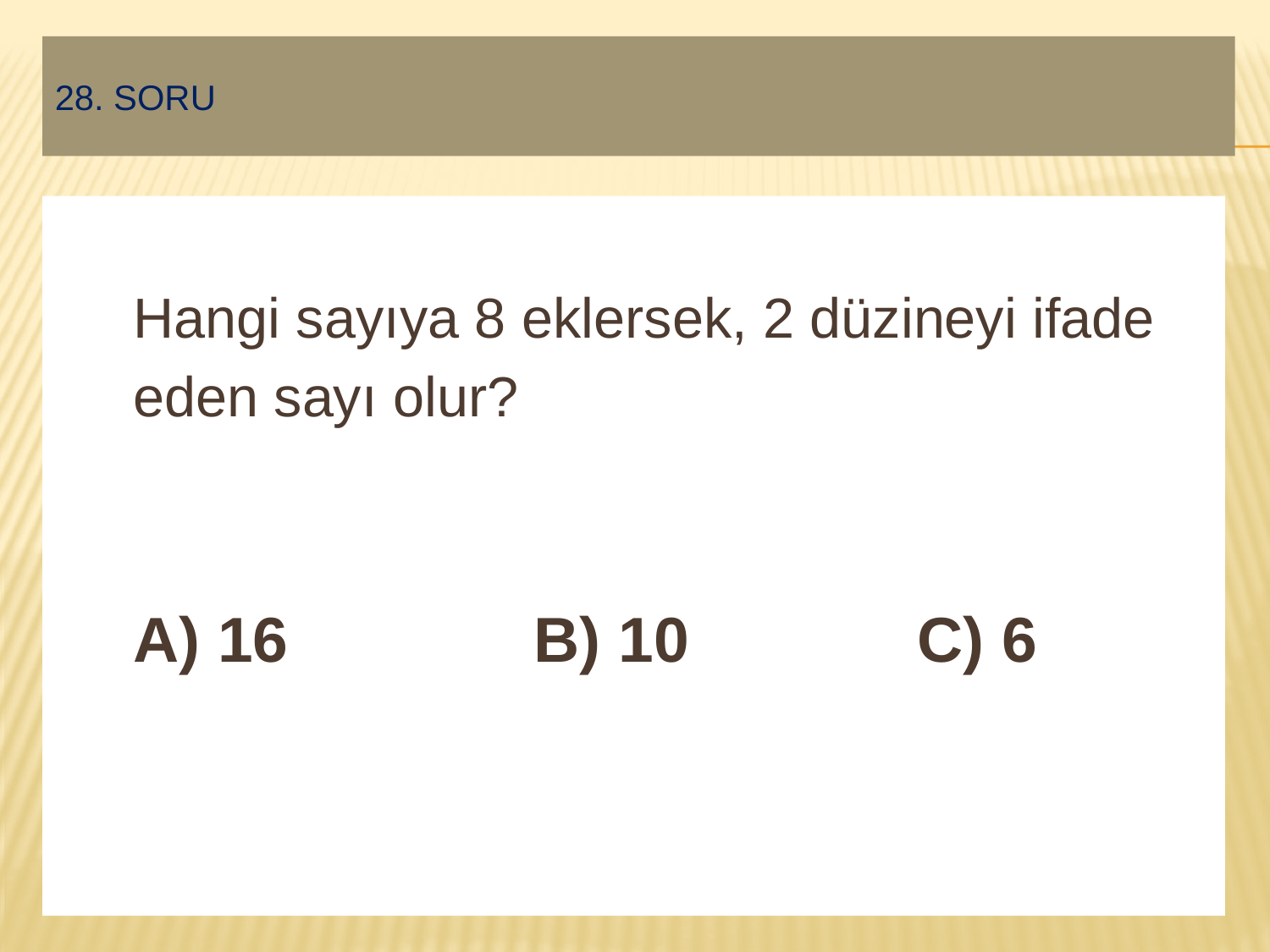

# 28. soru

     Hangi sayıya 8 eklersek, 2 düzineyi ifade
     eden sayı olur?

     A) 16              B) 10             C) 6